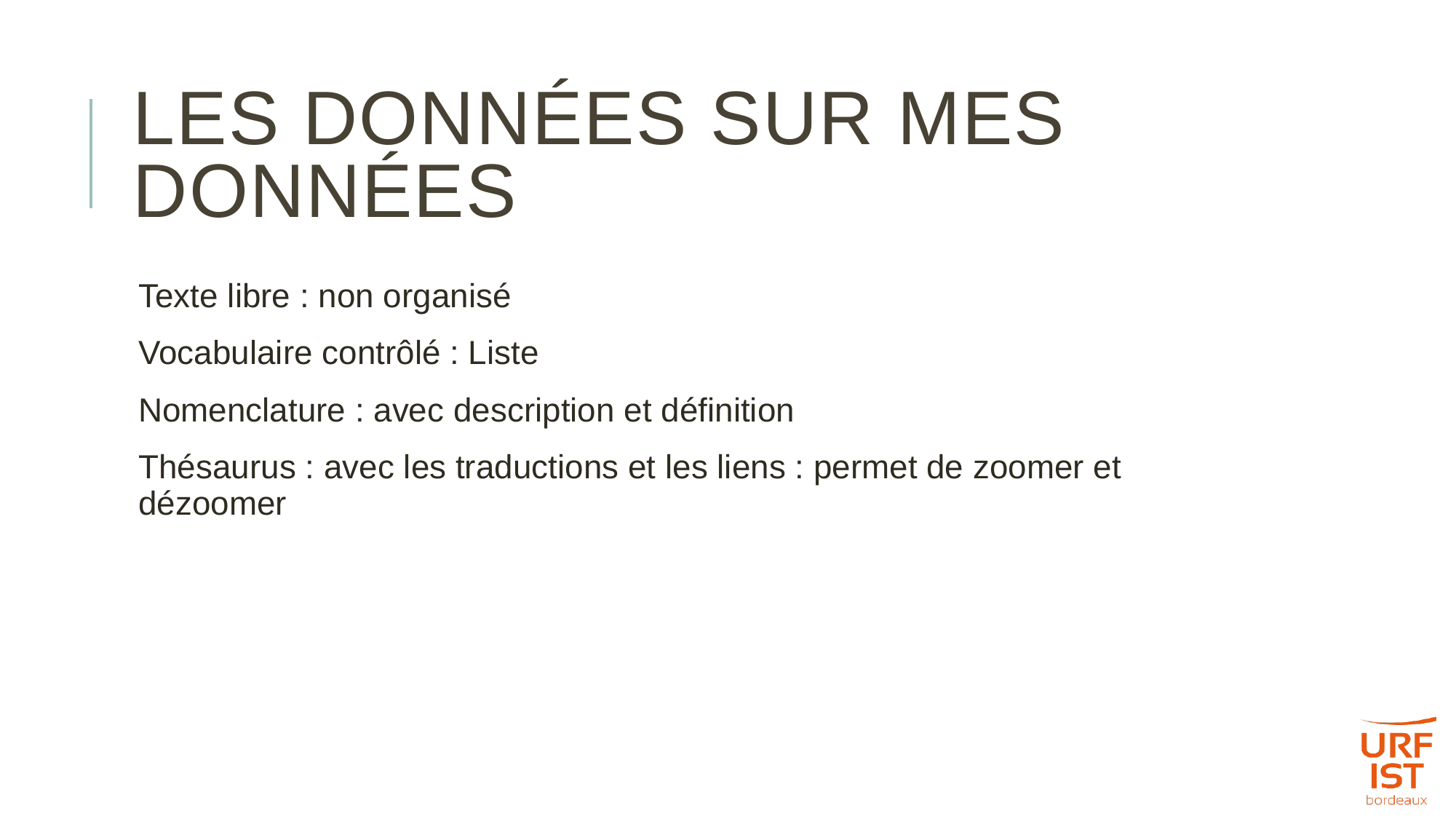

# Les données sur mes données
Texte libre : non organisé
Vocabulaire contrôlé : Liste
Nomenclature : avec description et définition
Thésaurus : avec les traductions et les liens : permet de zoomer et dézoomer